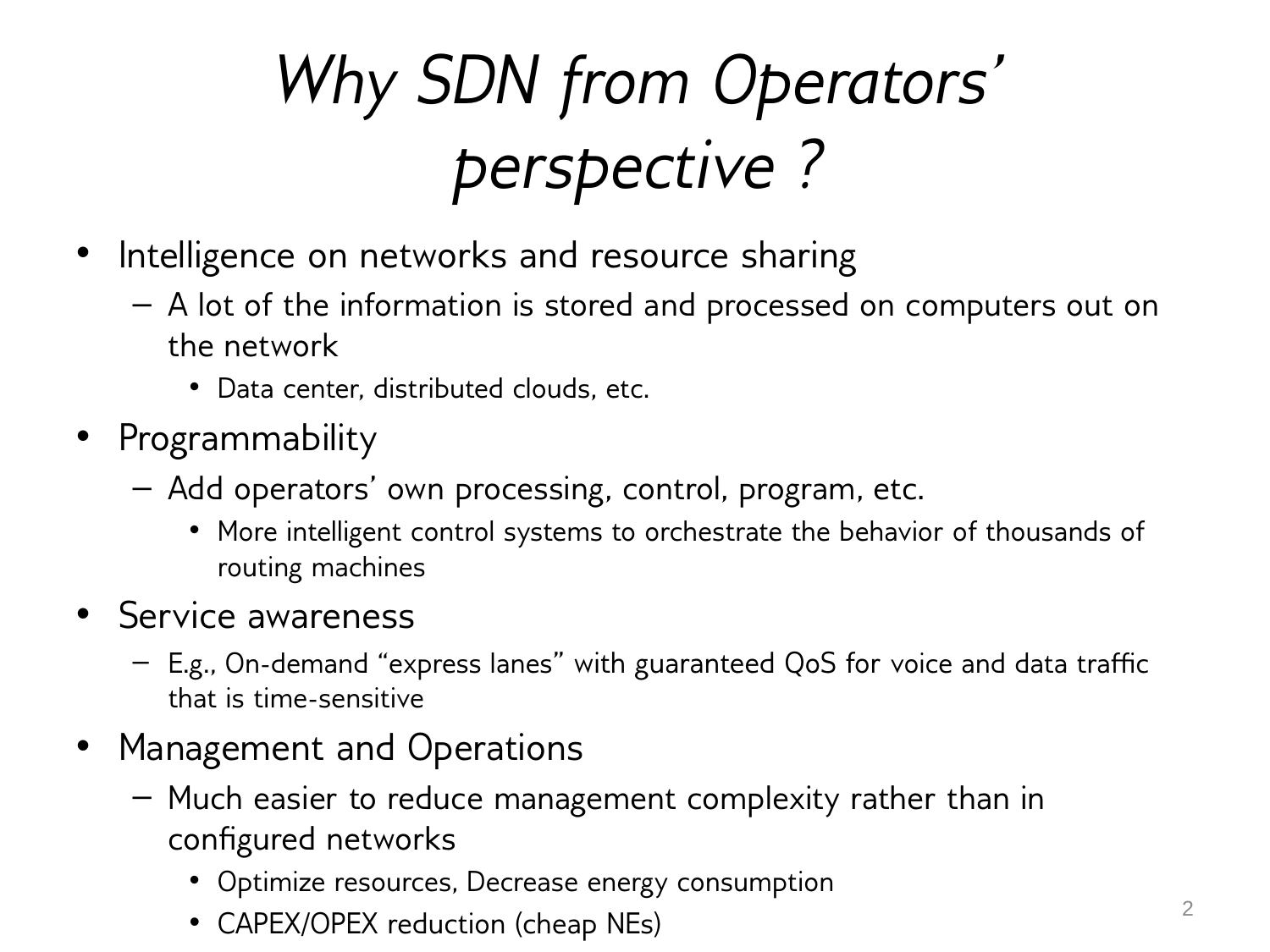

# Why SDN from Operators’ perspective ?
Intelligence on networks and resource sharing
A lot of the information is stored and processed on computers out on the network
Data center, distributed clouds, etc.
Programmability
Add operators’ own processing, control, program, etc.
More intelligent control systems to orchestrate the behavior of thousands of routing machines
Service awareness
E.g., On-demand “express lanes” with guaranteed QoS for voice and data traffic that is time-sensitive
Management and Operations
Much easier to reduce management complexity rather than in configured networks
Optimize resources, Decrease energy consumption
CAPEX/OPEX reduction (cheap NEs)

2